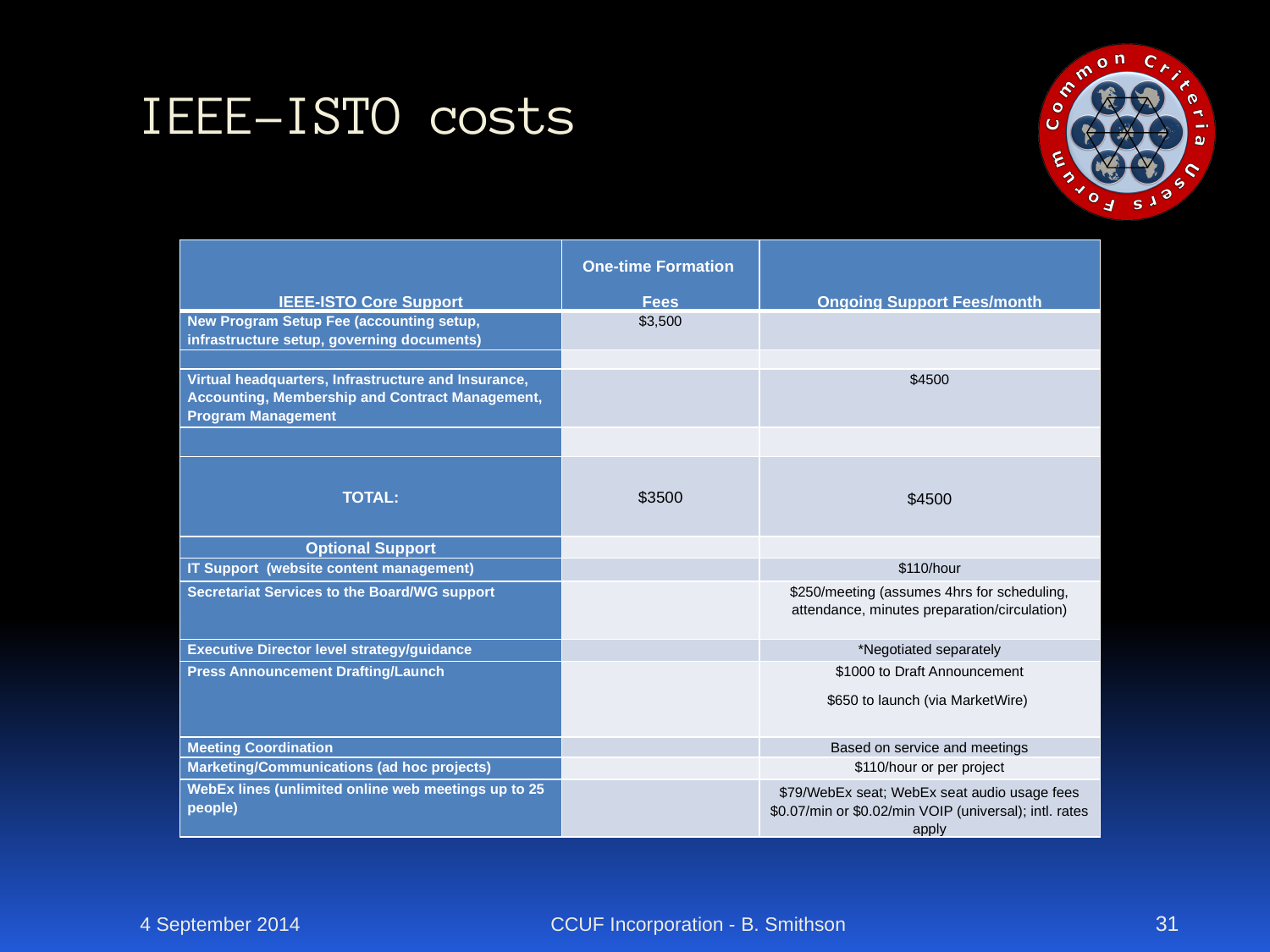

# IEEE-ISTO costs
| IEEE-ISTO Core Support | One-time Formation Fees | Ongoing Support Fees/month |
| --- | --- | --- |
| New Program Setup Fee (accounting setup, infrastructure setup, governing documents) | $3,500 |  |
|  |  |  |
| Virtual headquarters, Infrastructure and Insurance, Accounting, Membership and Contract Management, Program Management |  | $4500 |
|  |  |  |
| TOTAL: | $3500 | $4500 |
| Optional Support |  |  |
| IT Support (website content management) |  | $110/hour |
| Secretariat Services to the Board/WG support |  | $250/meeting (assumes 4hrs for scheduling, attendance, minutes preparation/circulation) |
| Executive Director level strategy/guidance |  | \*Negotiated separately |
| Press Announcement Drafting/Launch |  | $1000 to Draft Announcement $650 to launch (via MarketWire) |
| Meeting Coordination |  | Based on service and meetings |
| Marketing/Communications (ad hoc projects) |  | $110/hour or per project |
| WebEx lines (unlimited online web meetings up to 25 people) |  | $79/WebEx seat; WebEx seat audio usage fees $0.07/min or $0.02/min VOIP (universal); intl. rates apply |
4 September 2014
CCUF Incorporation - B. Smithson
31